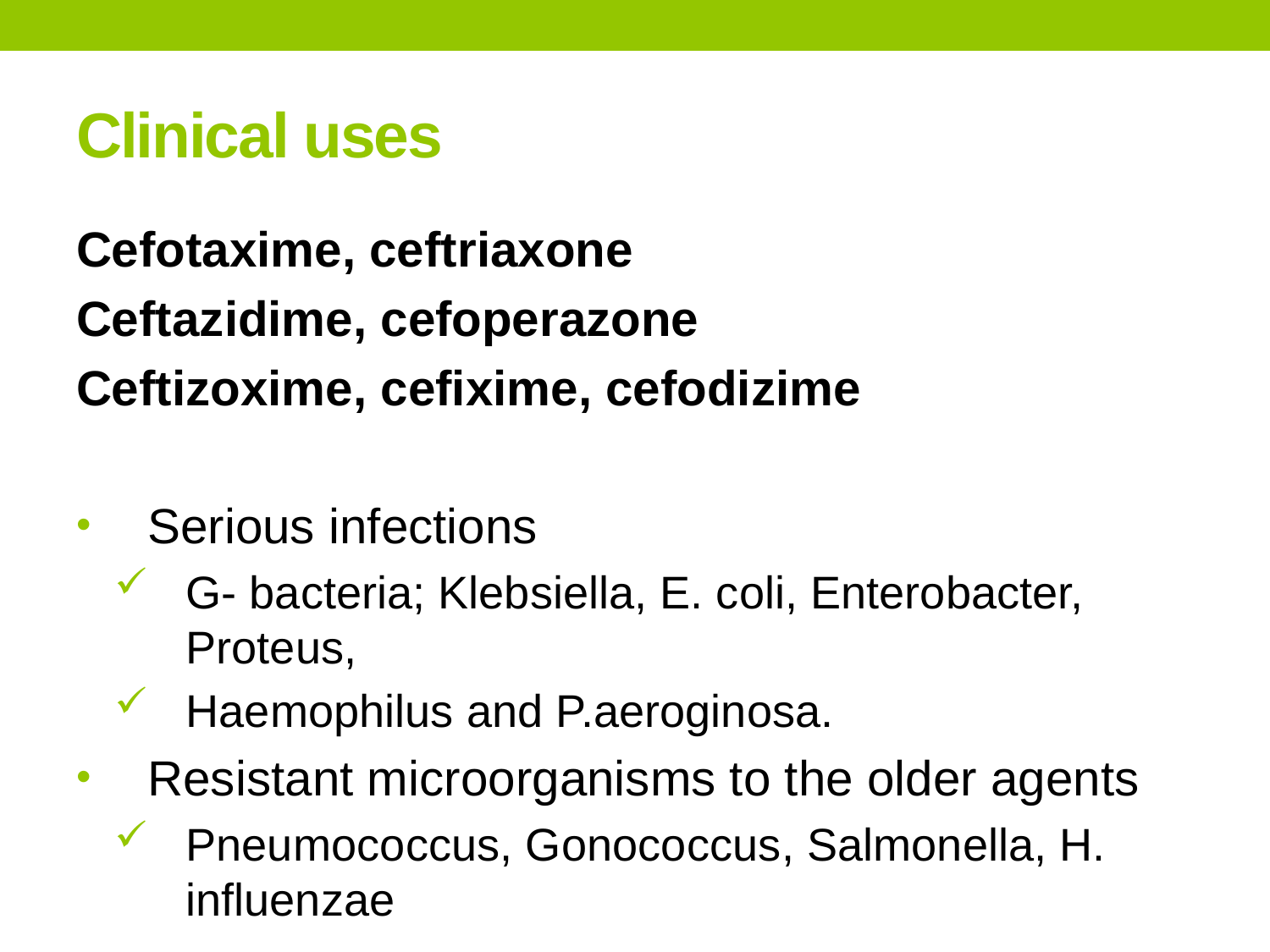

# Clinical uses
Cefotaxime, ceftriaxone
Ceftazidime, cefoperazone
Ceftizoxime, cefixime, cefodizime

Serious infections
G- bacteria; Klebsiella, E. coli, Enterobacter, Proteus,
Haemophilus and P.aeroginosa.
Resistant microorganisms to the older agents
Pneumococcus, Gonococcus, Salmonella, H. influenzae